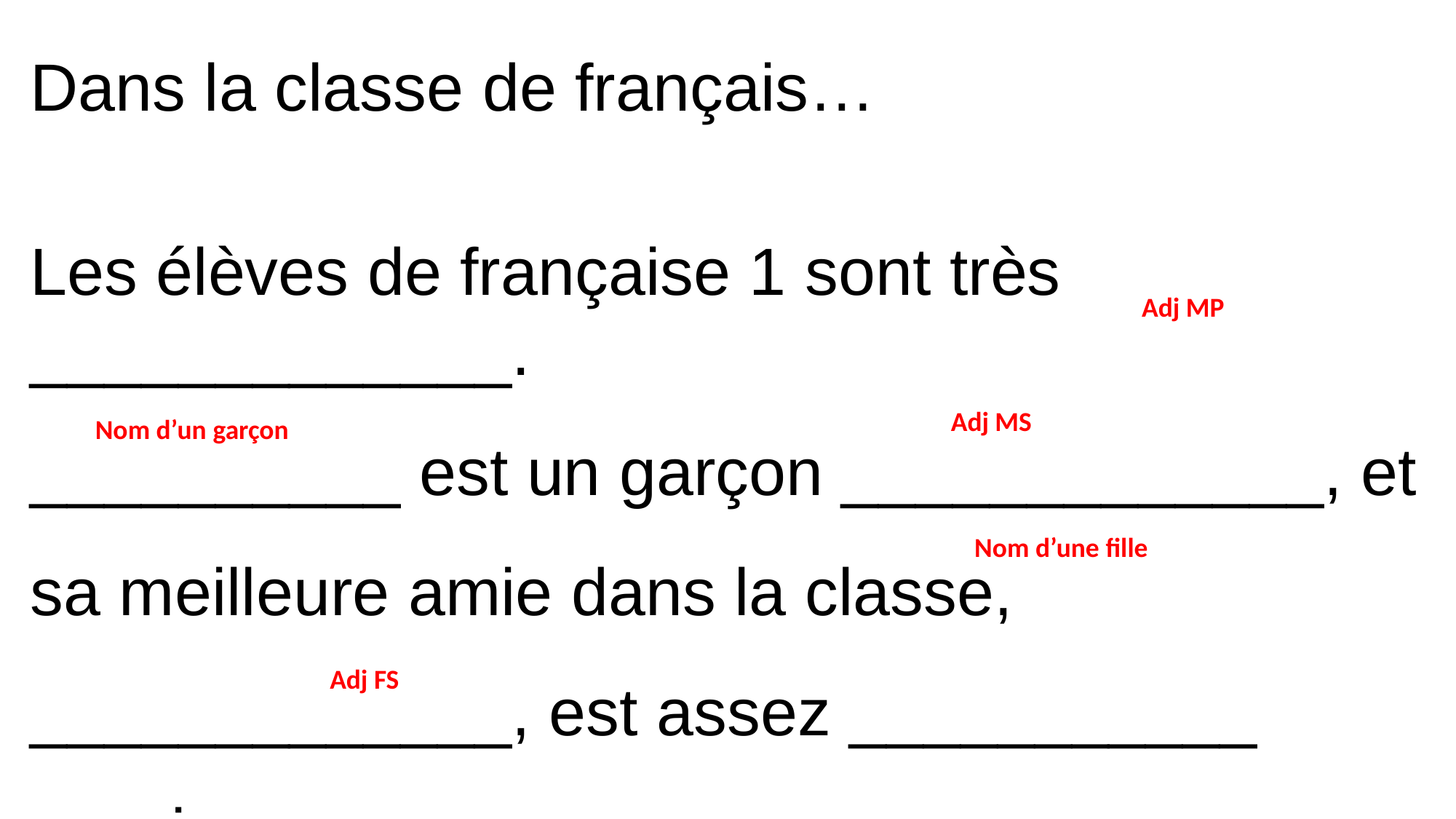

Dans la classe de français…
Les élèves de française 1 sont très _____________.
__________ est un garçon _____________, et sa meilleure amie dans la classe, _____________, est assez ___________ aussi.
Adj MP
Adj MS
Nom d’un garçon
Nom d’une fille
Adj FS